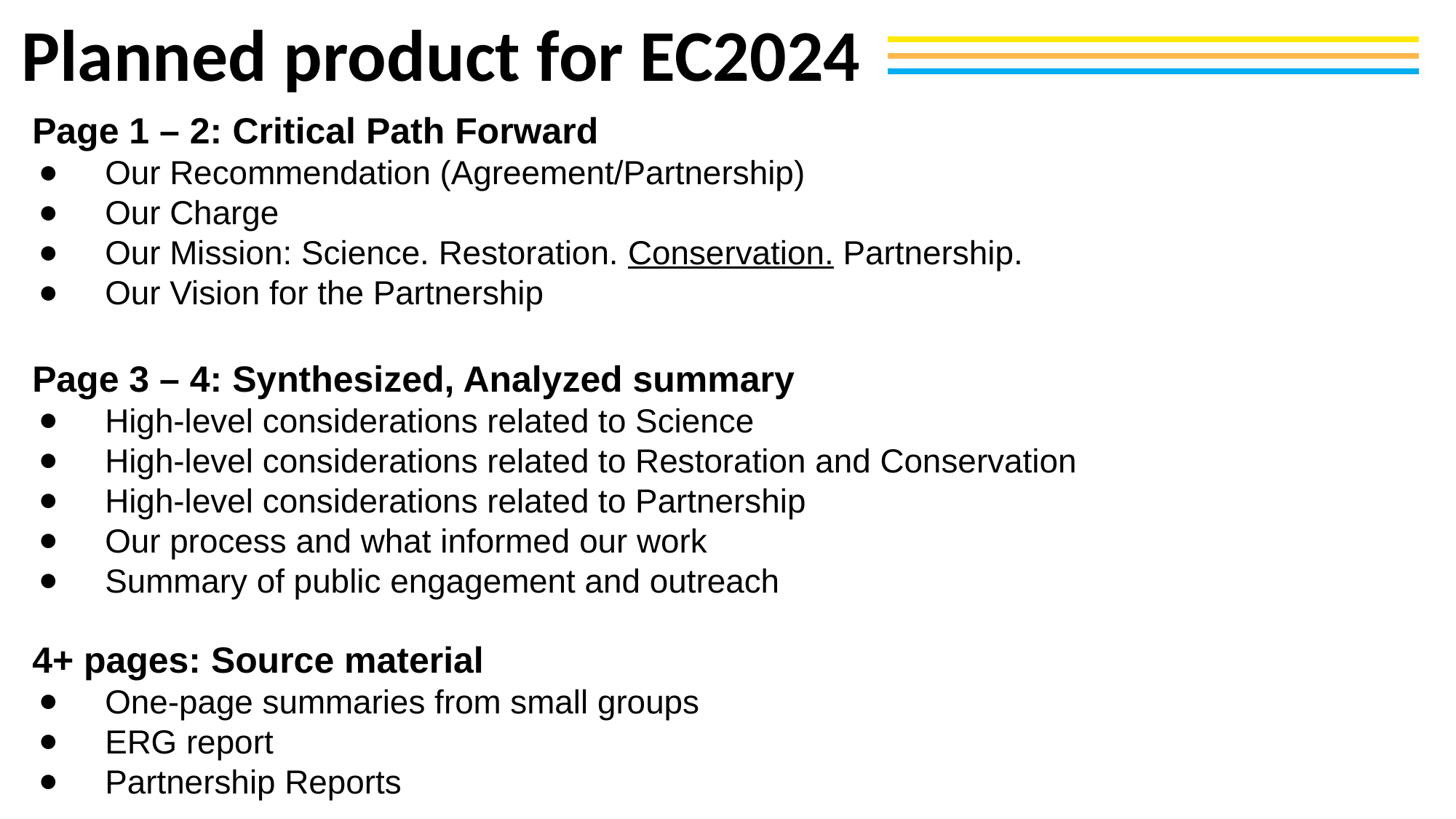

# Planned product for EC2024
Page 1 – 2: Critical Path Forward
Our Recommendation (Agreement/Partnership)
Our Charge
Our Mission: Science. Restoration. Conservation. Partnership.
Our Vision for the Partnership

Page 3 – 4: Synthesized, Analyzed summary
High-level considerations related to Science
High-level considerations related to Restoration and Conservation
High-level considerations related to Partnership
Our process and what informed our work
Summary of public engagement and outreach

4+ pages: Source material
One-page summaries from small groups
ERG report
Partnership Reports